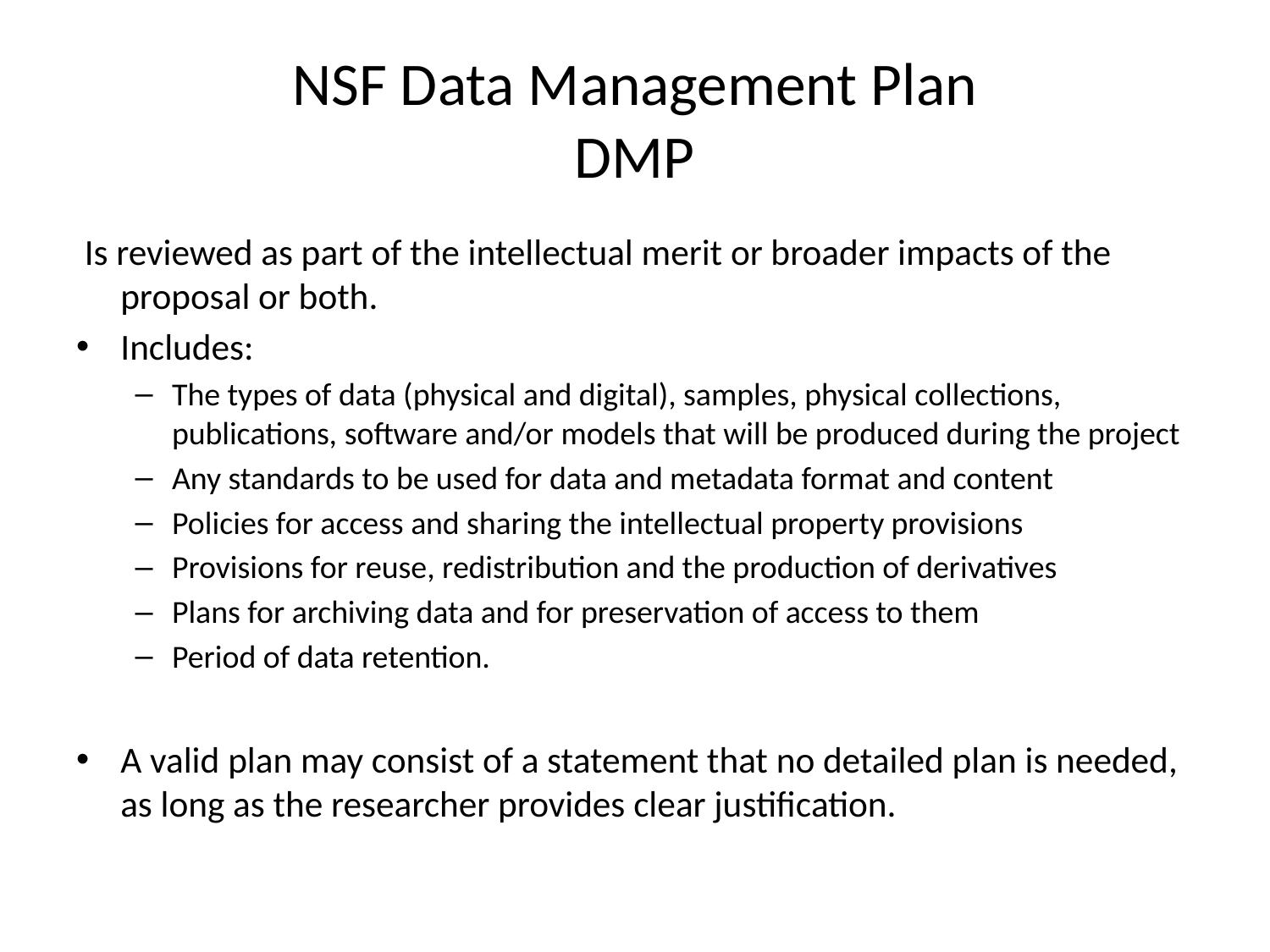

# NSF Data Management Plan DMP
 Is reviewed as part of the intellectual merit or broader impacts of the proposal or both.
Includes:
The types of data (physical and digital), samples, physical collections, publications, software and/or models that will be produced during the project
Any standards to be used for data and metadata format and content
Policies for access and sharing the intellectual property provisions
Provisions for reuse, redistribution and the production of derivatives
Plans for archiving data and for preservation of access to them
Period of data retention.

A valid plan may consist of a statement that no detailed plan is needed, as long as the researcher provides clear justification.